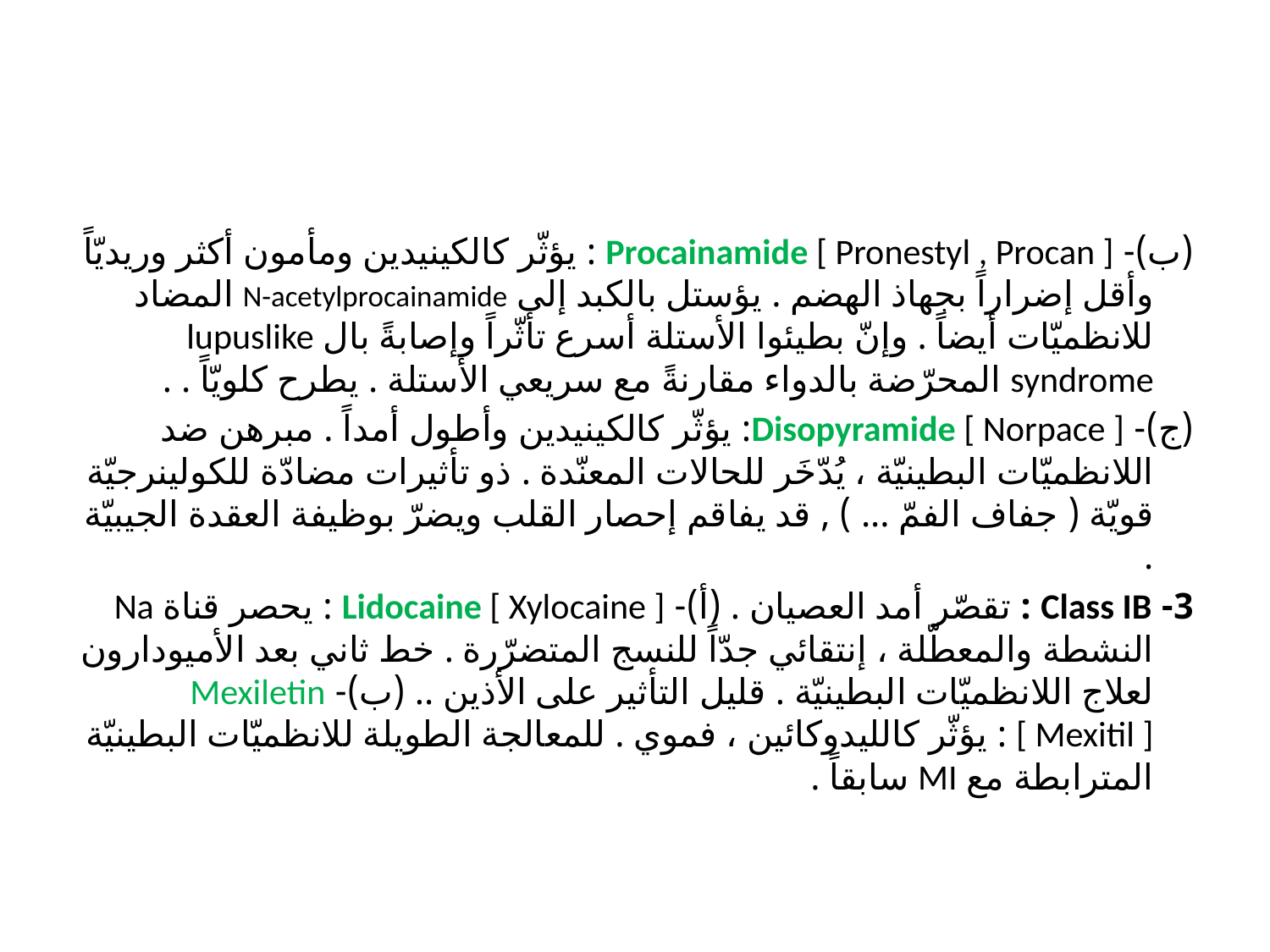

#
(ب)- Procainamide [ Pronestyl , Procan ] : يؤثّر كالكينيدين ومأمون أكثر وريديّاً وأقل إضراراً بجهاذ الهضم . يؤستل بالكبد إلى N-acetylprocainamide المضاد للانظميّات أيضاً . وإنّ بطيئوا الأستلة أسرع تأثّراً وإصابةً بال lupuslike syndrome المحرّضة بالدواء مقارنةً مع سريعي الأستلة . يطرح كلويّاً . .
(ج)- Disopyramide [ Norpace ]: يؤثّر كالكينيدين وأطول أمداً . مبرهن ضد اللانظميّات البطينيّة ، يُدّخَر للحالات المعنّدة . ذو تأثيرات مضادّة للكولينرجيّة قويّة ( جفاف الفمّ ... ) , قد يفاقم إحصار القلب ويضرّ بوظيفة العقدة الجيبيّة .
3- Class IB : تقصّر أمد العصيان . (أ)- Lidocaine [ Xylocaine ] : يحصر قناة Na النشطة والمعطّلة ، إنتقائي جدّاً للنسج المتضرّرة . خط ثاني بعد الأميودارون لعلاج اللانظميّات البطينيّة . قليل التأثير على الأذين .. (ب)- Mexiletin [ Mexitil ] : يؤثّر كالليدوكائين ، فموي . للمعالجة الطويلة للانظميّات البطينيّة المترابطة مع MI سابقاً .